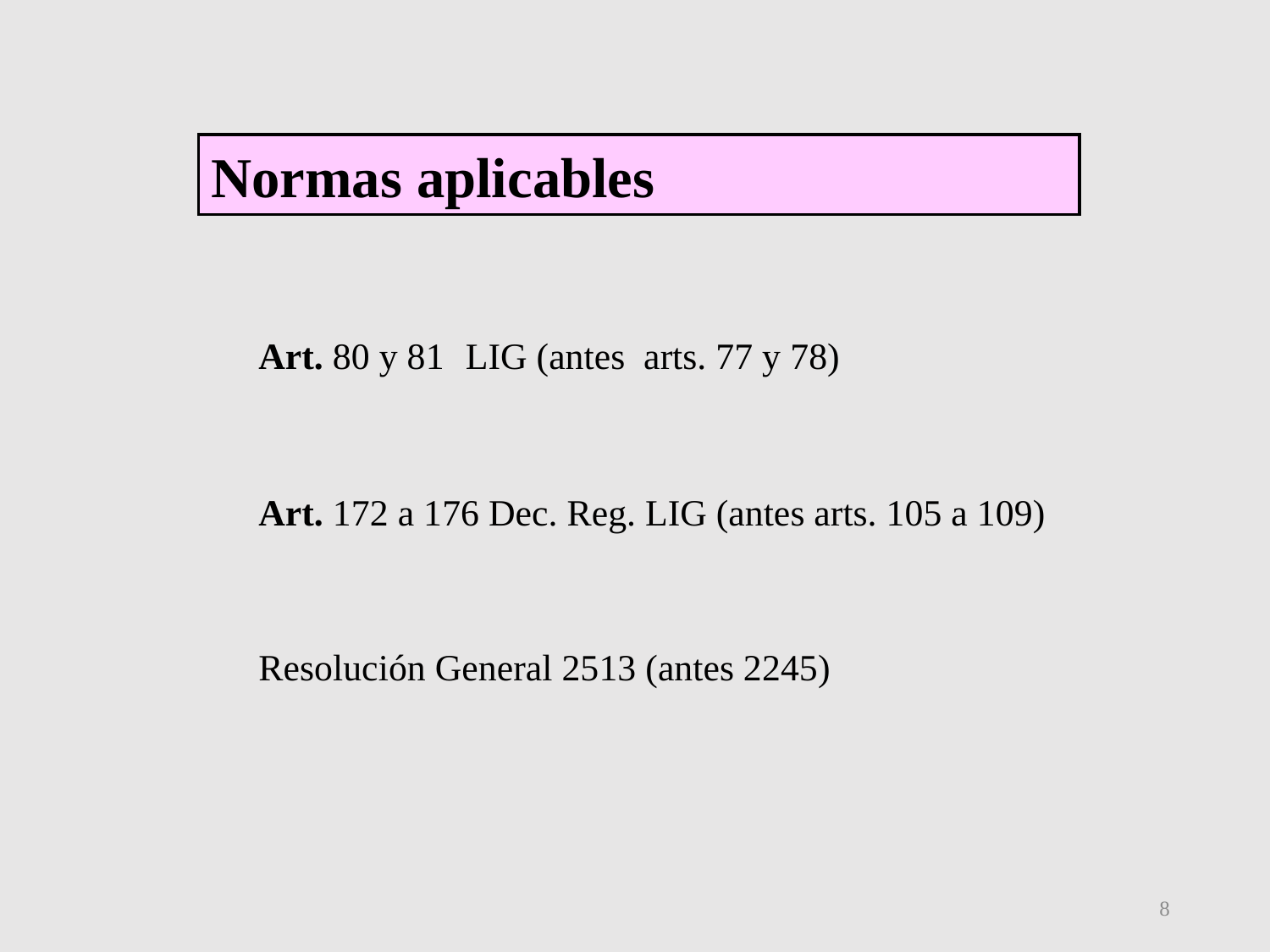

Normas aplicables
	Art. 80 y 81  LIG (antes  arts. 77 y 78)

	Art. 172 a 176 Dec. Reg. LIG (antes arts. 105 a 109)

	Resolución General 2513 (antes 2245)
8